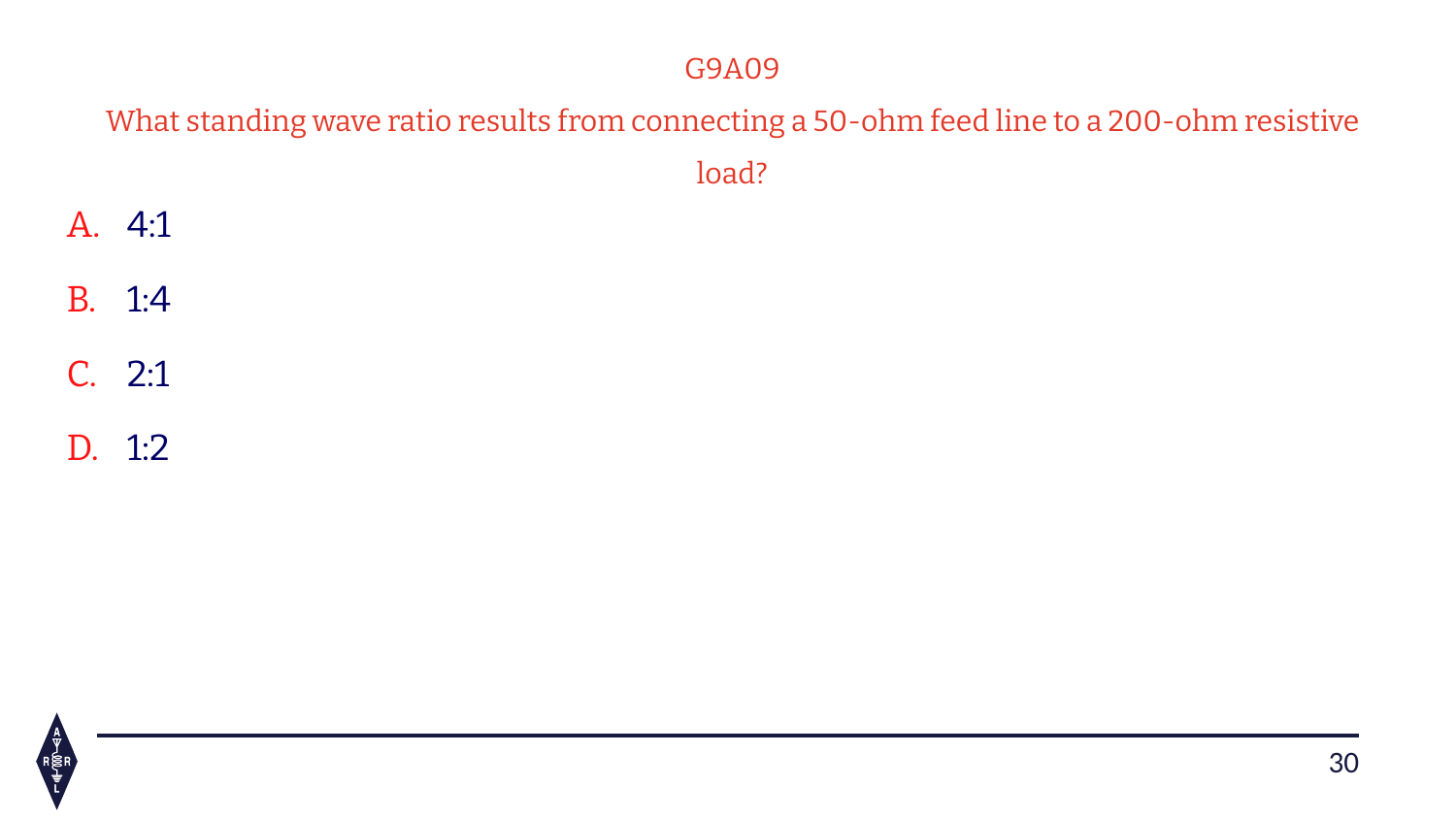

G9A09
What standing wave ratio results from connecting a 50-ohm feed line to a 200-ohm resistive load?
4:1
1:4
2:1
1:2
30